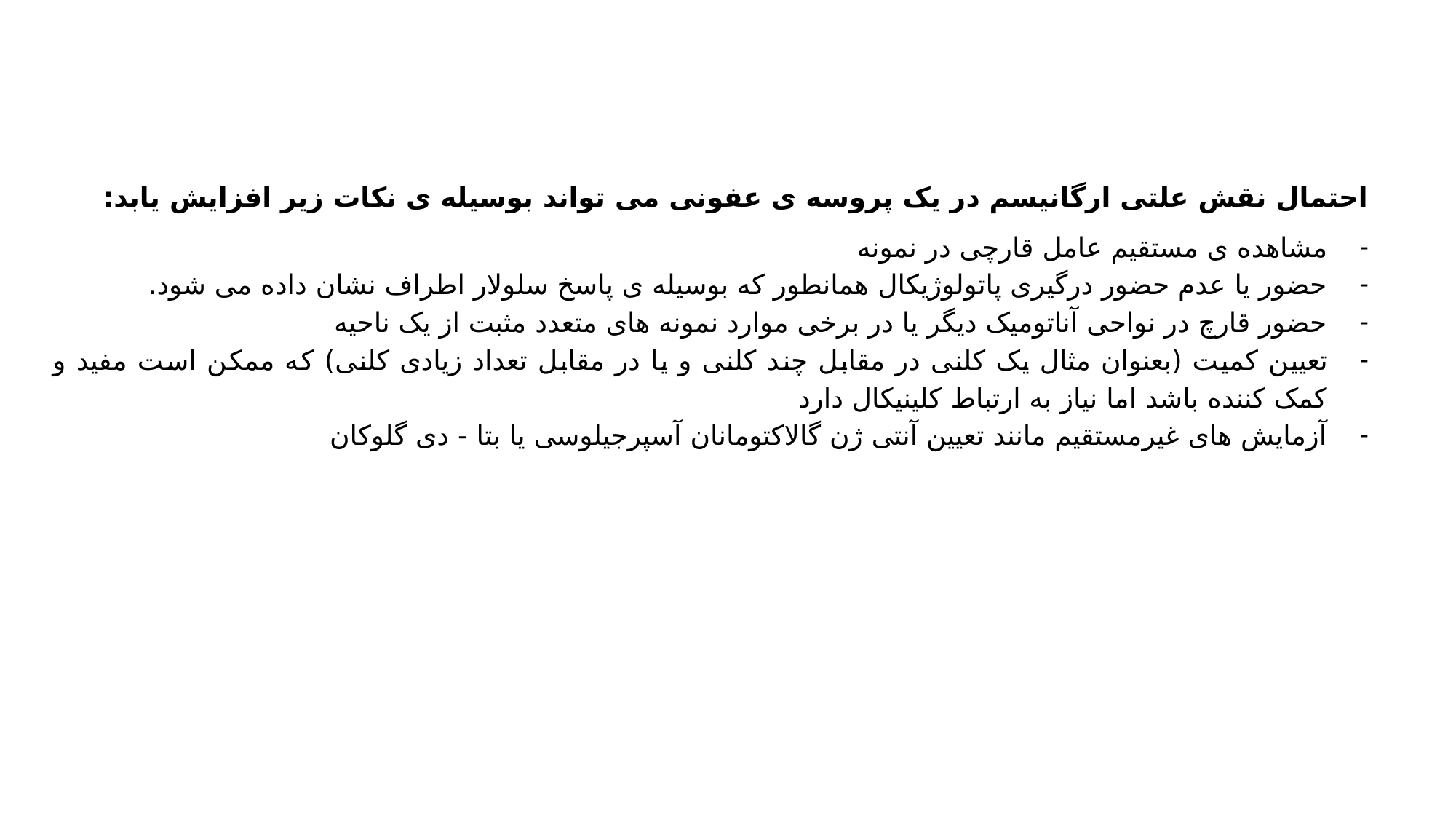

احتمال نقش علتی ارگانیسم در یک پروسه ی عفونی می تواند بوسیله ی نکات زیر افزایش یابد:
مشاهده ی مستقیم عامل قارچی در نمونه
حضور یا عدم حضور درگیری پاتولوژیکال همانطور که بوسیله ی پاسخ سلولار اطراف نشان داده می شود.
حضور قارچ در نواحی آناتومیک دیگر یا در برخی موارد نمونه های متعدد مثبت از یک ناحیه
تعیین کمیت (بعنوان مثال یک کلنی در مقابل چند کلنی و یا در مقابل تعداد زیادی کلنی) که ممکن است مفید و کمک کننده باشد اما نیاز به ارتباط کلینیکال دارد
آزمایش های غیرمستقیم مانند تعیین آنتی ژن گالاکتومانان آسپرجیلوسی یا بتا - دی گلوکان